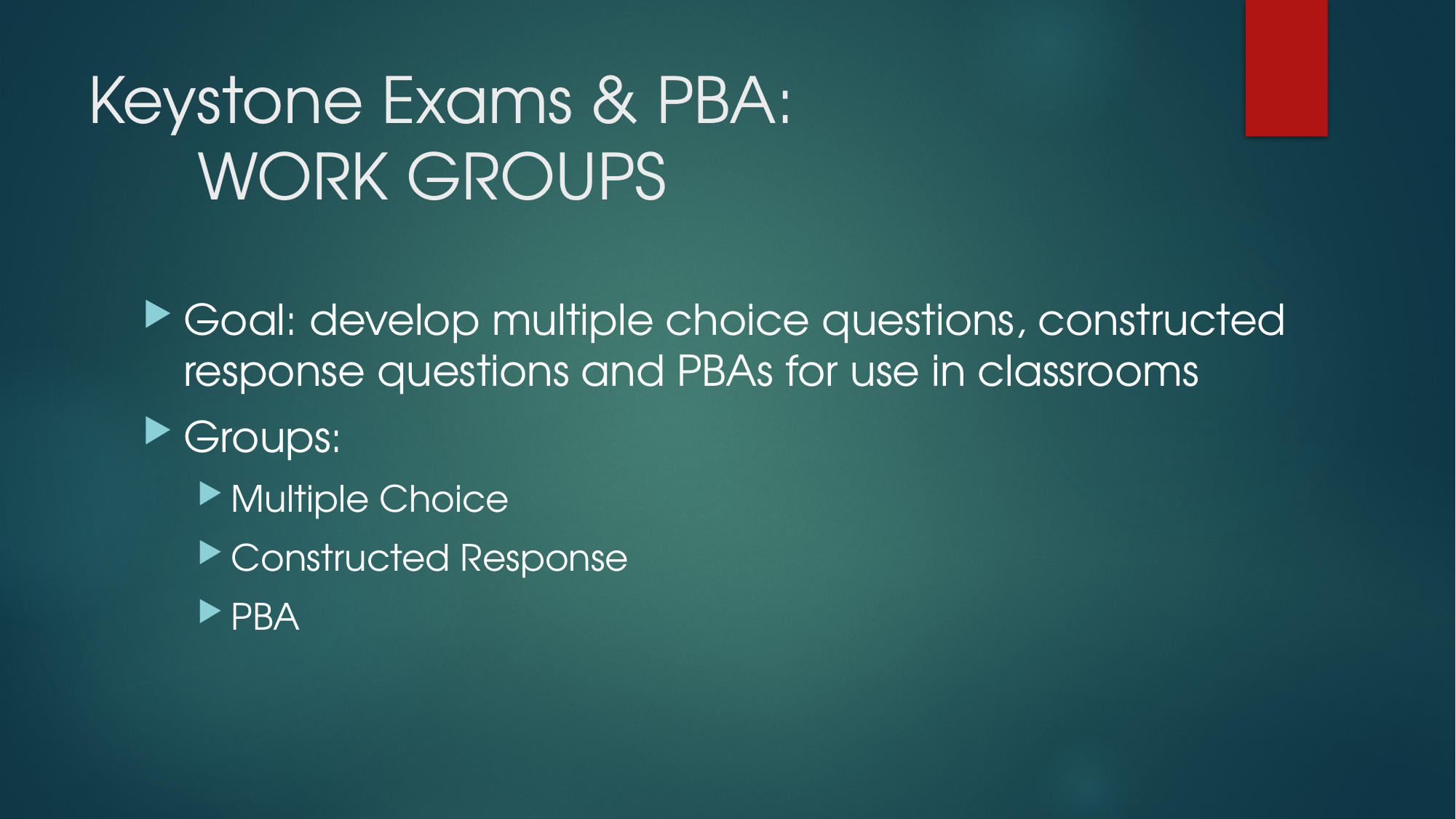

# Keystone Exams & PBA: WORK GROUPS
Goal: develop multiple choice questions, constructed response questions and PBAs for use in classrooms
Groups:
Multiple Choice
Constructed Response
PBA